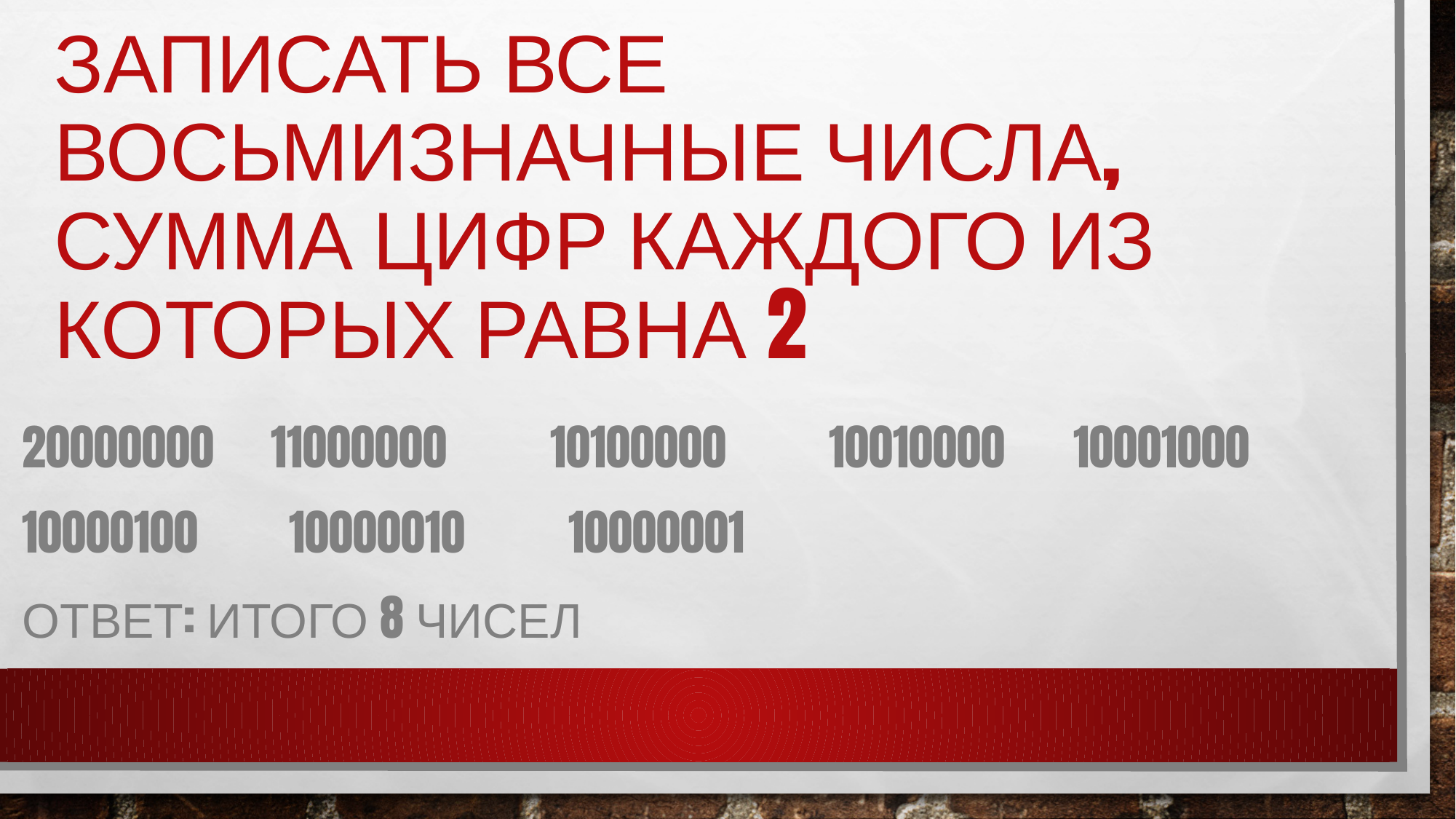

# Записать все восьмизначные числа, сумма цифр каждого из которых равна 2
20000000     11000000         10100000         10010000      10001000
10000100        10000010         10000001
Ответ: итого 8 чисел